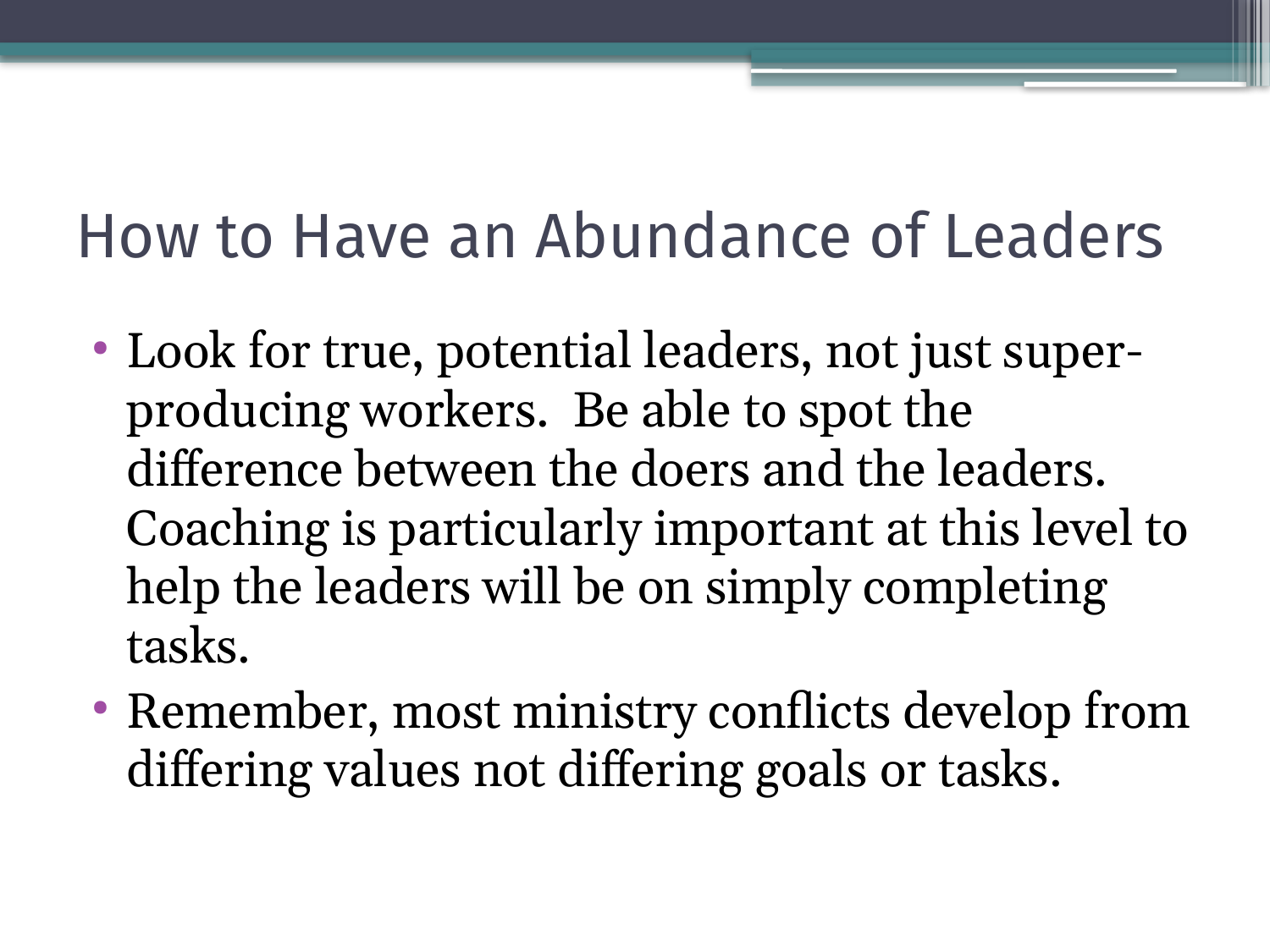

# How to Have an Abundance of Leaders
Look for true, potential leaders, not just super-producing workers.  Be able to spot the difference between the doers and the leaders.  Coaching is particularly important at this level to help the leaders will be on simply completing tasks.
Remember, most ministry conflicts develop from differing values not differing goals or tasks.